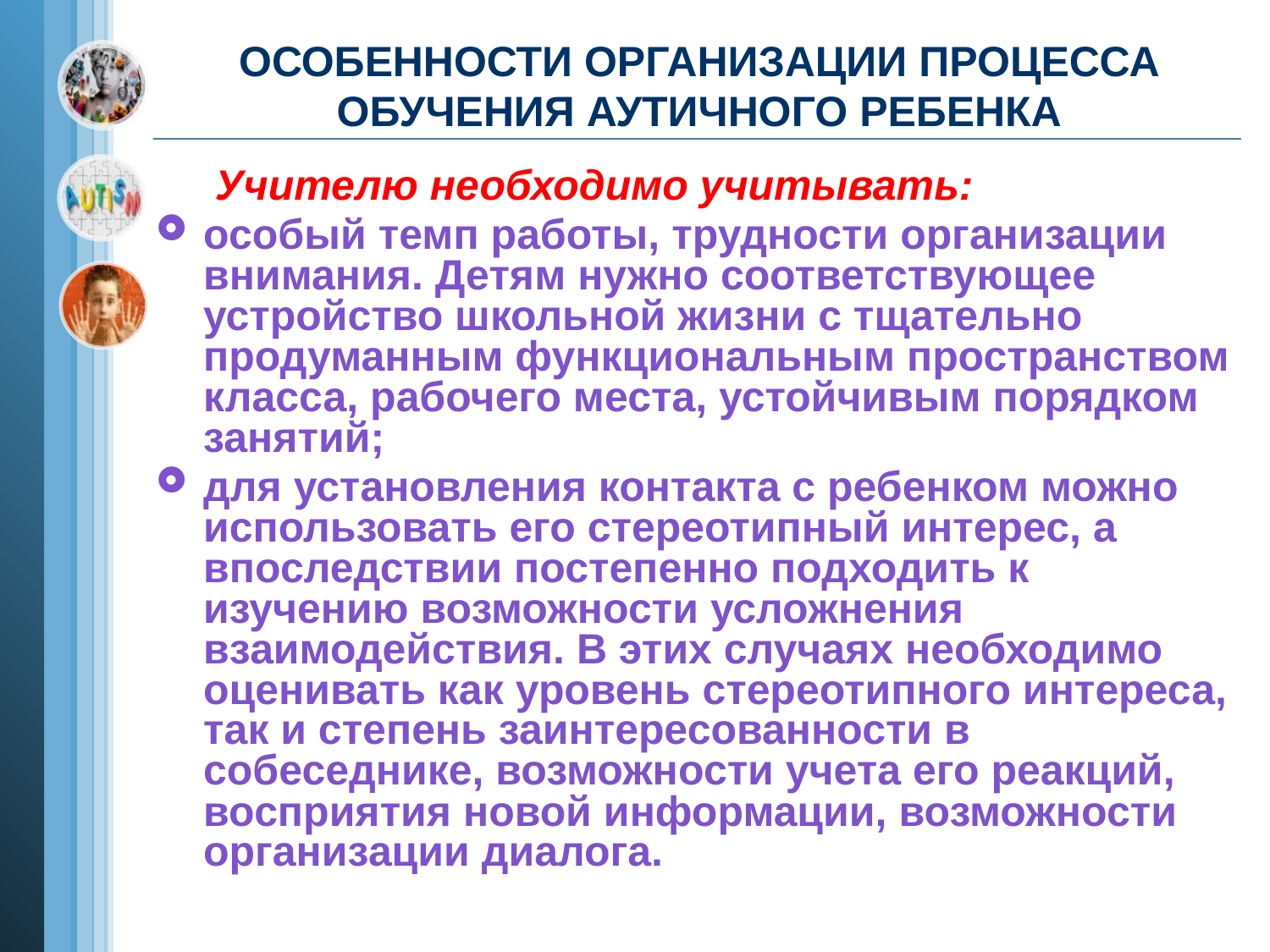

# ОСОБЕННОСТИ ОРГАНИЗАЦИИ ПРОЦЕССА ОБУЧЕНИЯ АУТИЧНОГО РЕБЕНКА
     Учителю необходимо учитывать:
особый темп работы, трудности организации внимания. Детям нужно соответствующее устройство школьной жизни с тщательно продуманным функциональным пространством класса, рабочего места, устойчивым порядком занятий;
для установления контакта с ребенком можно использовать его стереотипный интерес, а впоследствии постепенно подходить к изучению возможности усложнения взаимодействия. В этих случаях необходимо оценивать как уровень стереотипного интереса, так и степень заинтересованности в собеседнике, возможности учета его реакций, восприятия новой информации, возможности организации диалога.